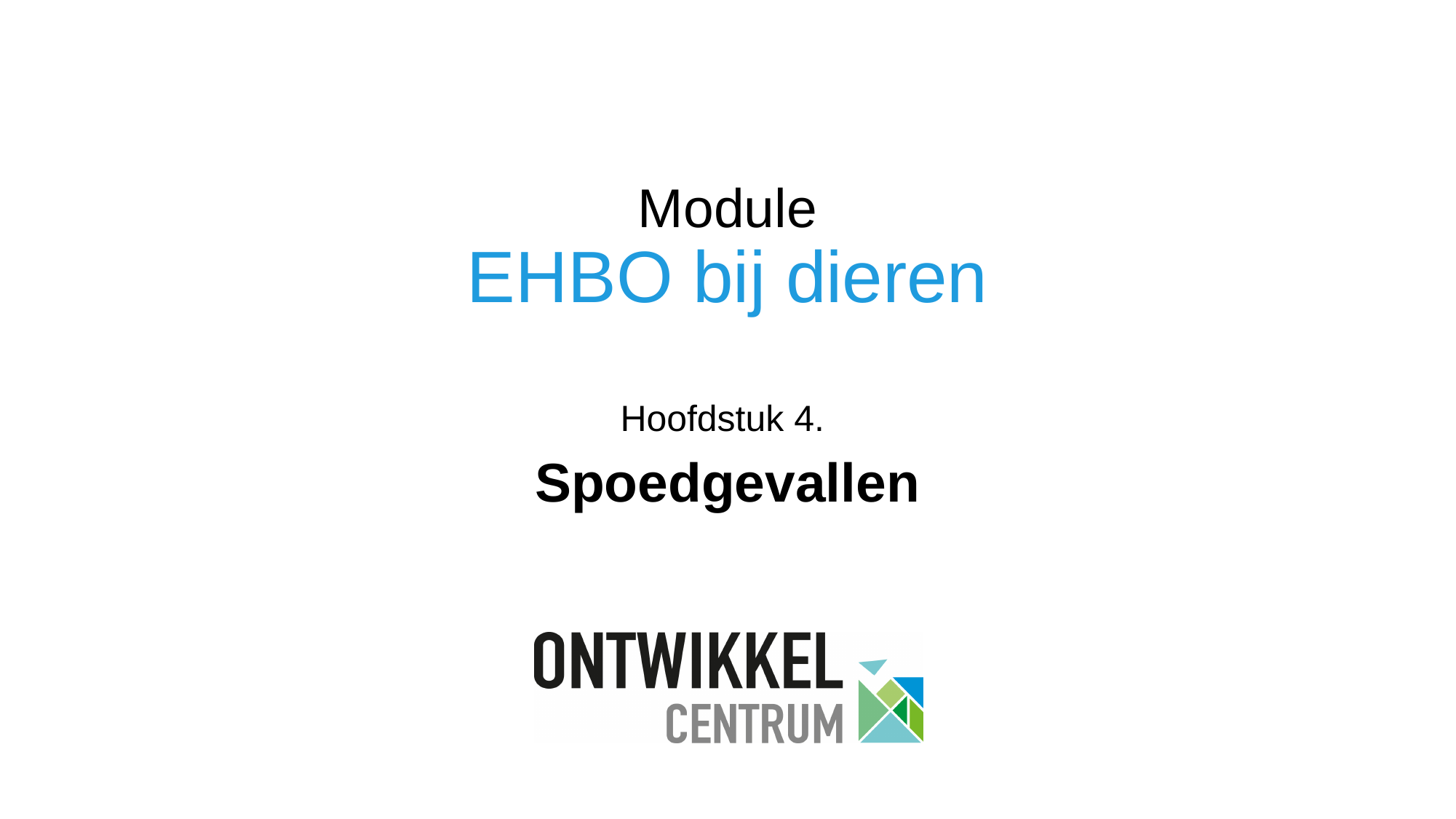

# Module EHBO bij dieren
Hoofdstuk 4.
Spoedgevallen